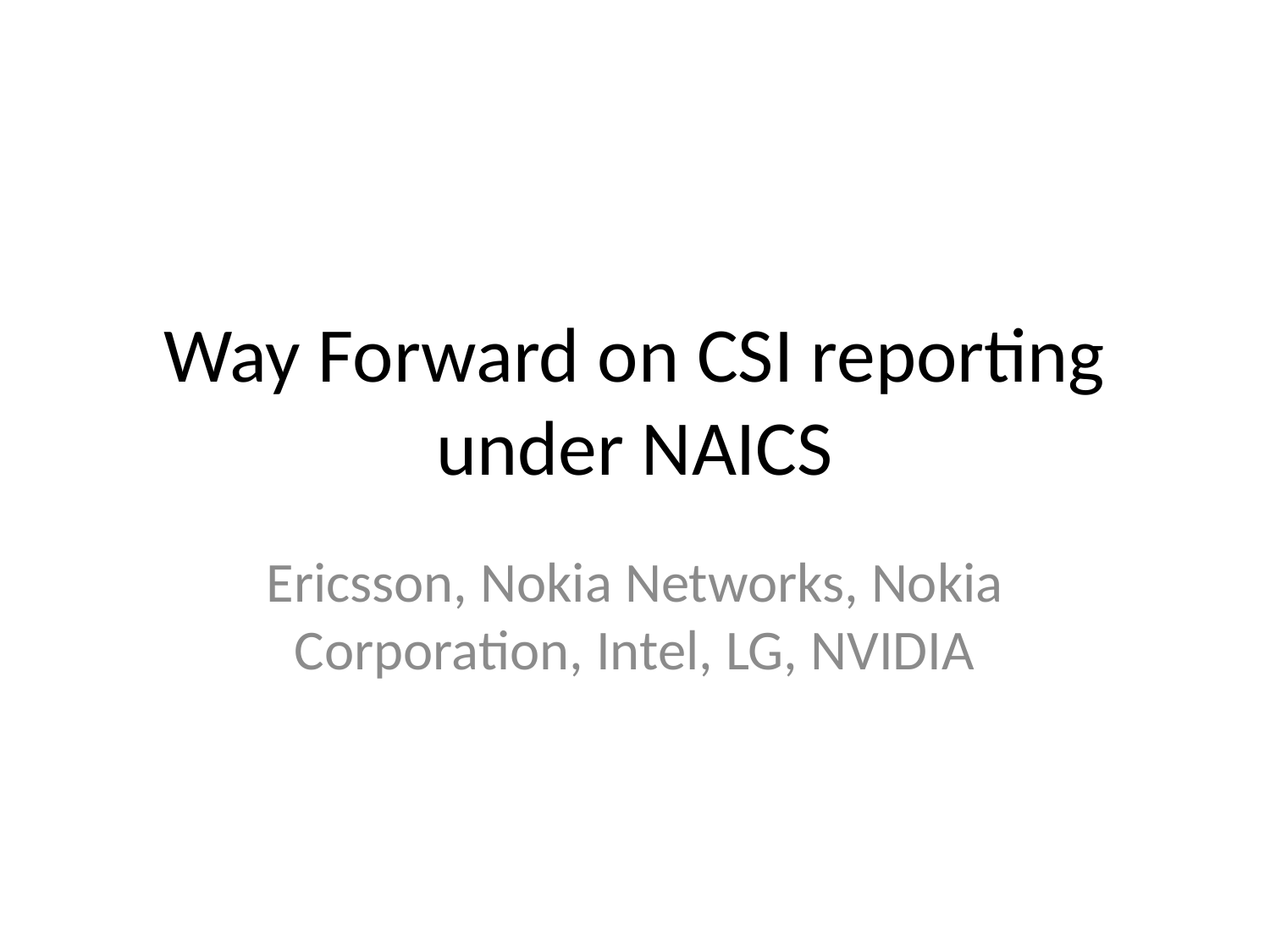

# Way Forward on CSI reporting under NAICS
Ericsson, Nokia Networks, Nokia Corporation, Intel, LG, NVIDIA